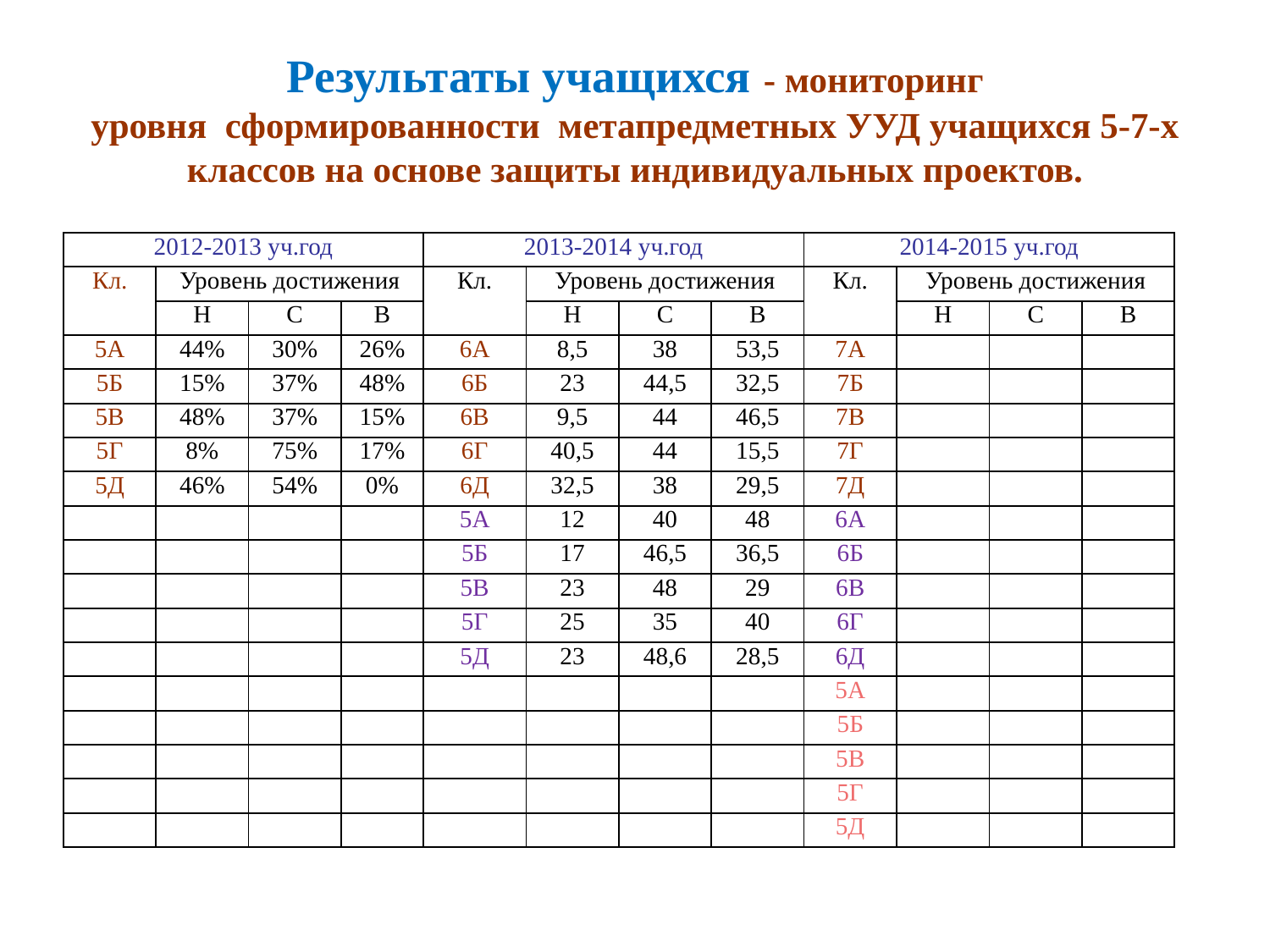

# Результаты учащихся - мониторинг уровня  сформированности  метапредметных УУД учащихся 5-7-х классов на основе защиты индивидуальных проектов.
| 2012-2013 уч.год |  |  |  | 2013-2014 уч.год |  |  |  | 2014-2015 уч.год |  |  |  |
| --- | --- | --- | --- | --- | --- | --- | --- | --- | --- | --- | --- |
| Кл. | Уровень достижения |  |  | Кл. | Уровень достижения |  |  | Кл. | Уровень достижения |  |  |
|  | Н | С | В |  | Н | С | В |  | Н | С | В |
| 5А | 44% | 30% | 26% | 6А | 8,5 | 38 | 53,5 | 7А |  |  |  |
| 5Б | 15% | 37% | 48% | 6Б | 23 | 44,5 | 32,5 | 7Б |  |  |  |
| 5В | 48% | 37% | 15% | 6В | 9,5 | 44 | 46,5 | 7В |  |  |  |
| 5Г | 8% | 75% | 17% | 6Г | 40,5 | 44 | 15,5 | 7Г |  |  |  |
| 5Д | 46% | 54% | 0% | 6Д | 32,5 | 38 | 29,5 | 7Д |  |  |  |
|  |  |  |  | 5А | 12 | 40 | 48 | 6А |  |  |  |
|  |  |  |  | 5Б | 17 | 46,5 | 36,5 | 6Б |  |  |  |
|  |  |  |  | 5В | 23 | 48 | 29 | 6В |  |  |  |
|  |  |  |  | 5Г | 25 | 35 | 40 | 6Г |  |  |  |
|  |  |  |  | 5Д | 23 | 48,6 | 28,5 | 6Д |  |  |  |
|  |  |  |  |  |  |  |  | 5А |  |  |  |
|  |  |  |  |  |  |  |  | 5Б |  |  |  |
|  |  |  |  |  |  |  |  | 5В |  |  |  |
|  |  |  |  |  |  |  |  | 5Г |  |  |  |
|  |  |  |  |  |  |  |  | 5Д |  |  |  |